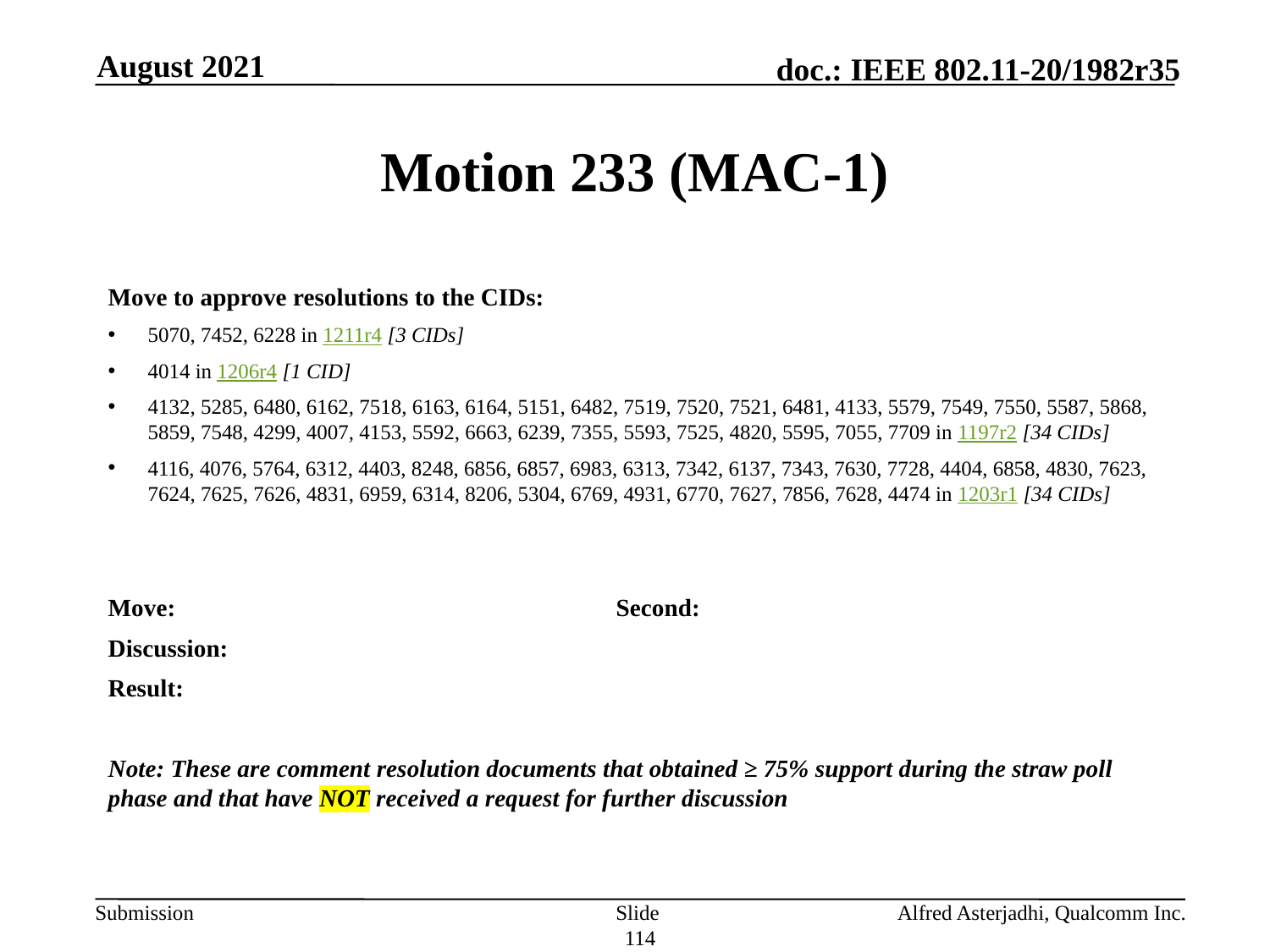

August 2021
# Motion 233 (MAC-1)
Move to approve resolutions to the CIDs:
5070, 7452, 6228 in 1211r4 [3 CIDs]
4014 in 1206r4 [1 CID]
4132, 5285, 6480, 6162, 7518, 6163, 6164, 5151, 6482, 7519, 7520, 7521, 6481, 4133, 5579, 7549, 7550, 5587, 5868, 5859, 7548, 4299, 4007, 4153, 5592, 6663, 6239, 7355, 5593, 7525, 4820, 5595, 7055, 7709 in 1197r2 [34 CIDs]
4116, 4076, 5764, 6312, 4403, 8248, 6856, 6857, 6983, 6313, 7342, 6137, 7343, 7630, 7728, 4404, 6858, 4830, 7623, 7624, 7625, 7626, 4831, 6959, 6314, 8206, 5304, 6769, 4931, 6770, 7627, 7856, 7628, 4474 in 1203r1 [34 CIDs]

Move: 				Second:
Discussion:
Result:

Note: These are comment resolution documents that obtained ≥ 75% support during the straw poll phase and that have NOT received a request for further discussion
Slide 114
Alfred Asterjadhi, Qualcomm Inc.